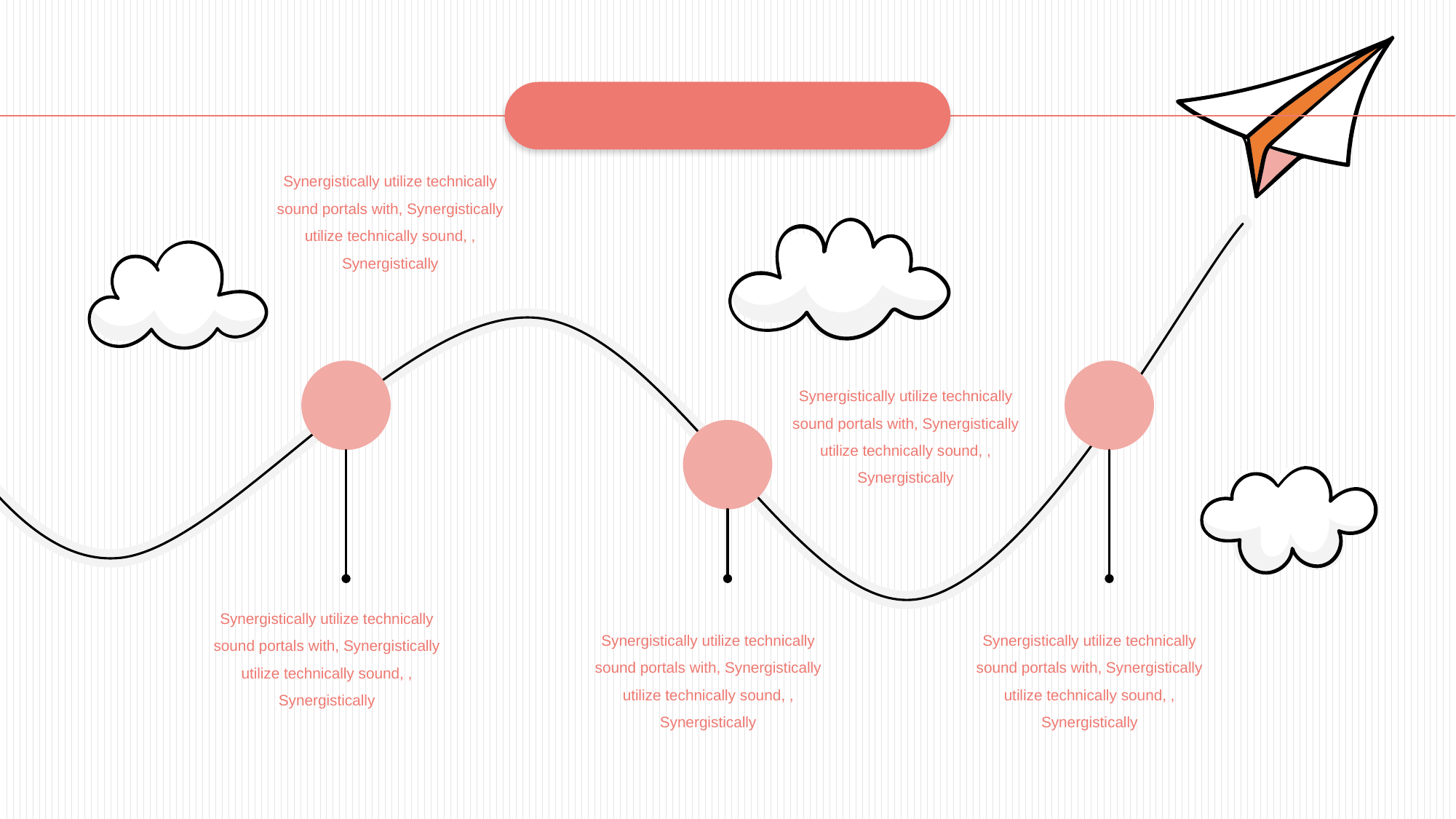

Synergistically utilize technically sound portals with, Synergistically utilize technically sound, , Synergistically

Synergistically utilize technically sound portals with, Synergistically utilize technically sound, , Synergistically

Synergistically utilize technically sound portals with, Synergistically utilize technically sound, , Synergistically
Synergistically utilize technically sound portals with, Synergistically utilize technically sound, , Synergistically
Synergistically utilize technically sound portals with, Synergistically utilize technically sound, , Synergistically